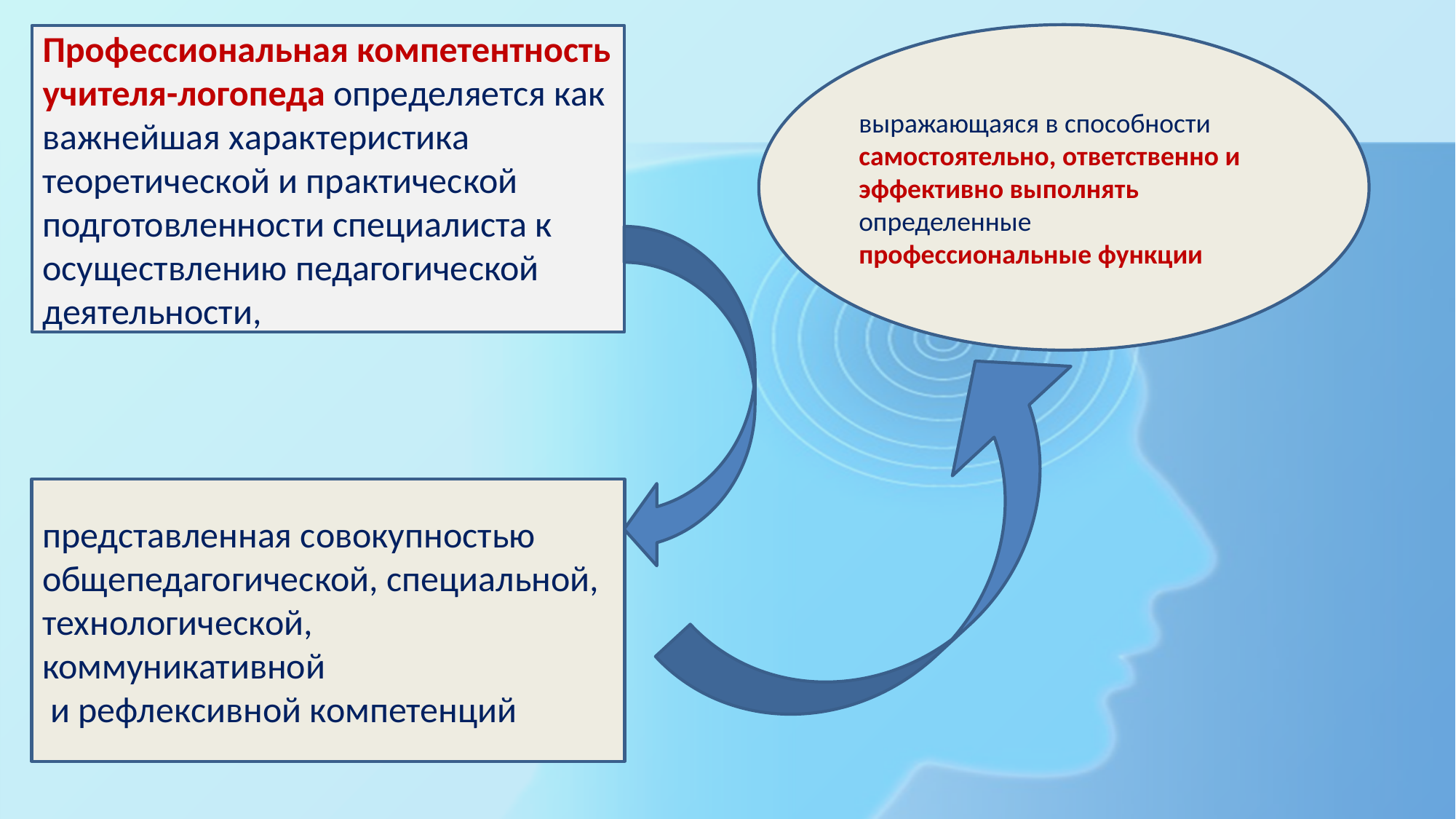

выражающаяся в способности самостоятельно, ответственно и эффективно выполнять определенные профессиональные функции
Профессиональная компетентность учителя-логопеда определяется как важнейшая характеристика теоретической и практической подготовленности специалиста к осуществлению педагогической деятельности,

представленная совокупностью общепедагогической, специальной,
технологической,
коммуникативной
 и рефлексивной компетенций